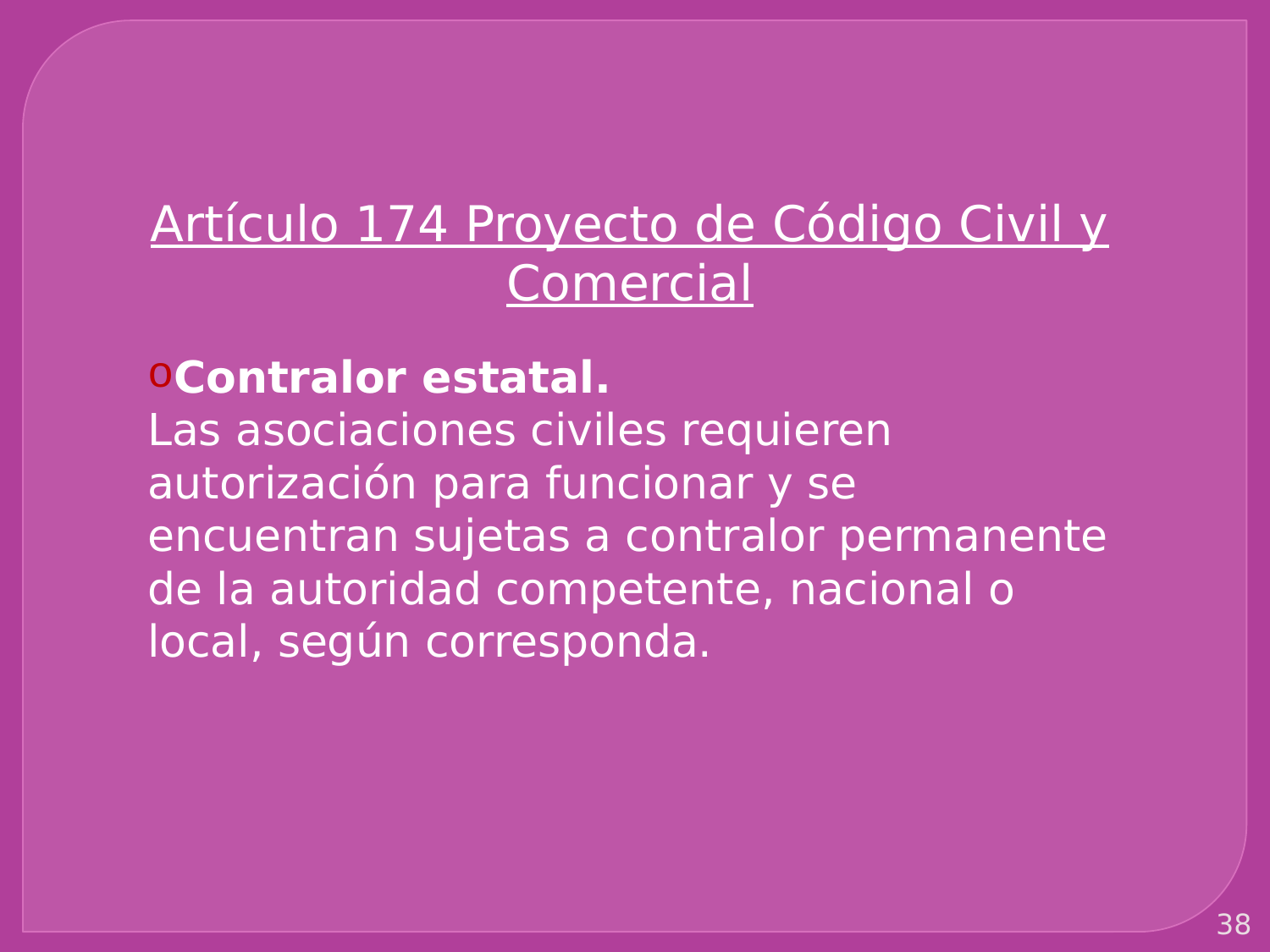

Artículo 174 Proyecto de Código Civil y Comercial

Contralor estatal.
Las asociaciones civiles requieren
autorización para funcionar y se encuentran sujetas a contralor permanente de la autoridad competente, nacional o local, según corresponda.
38